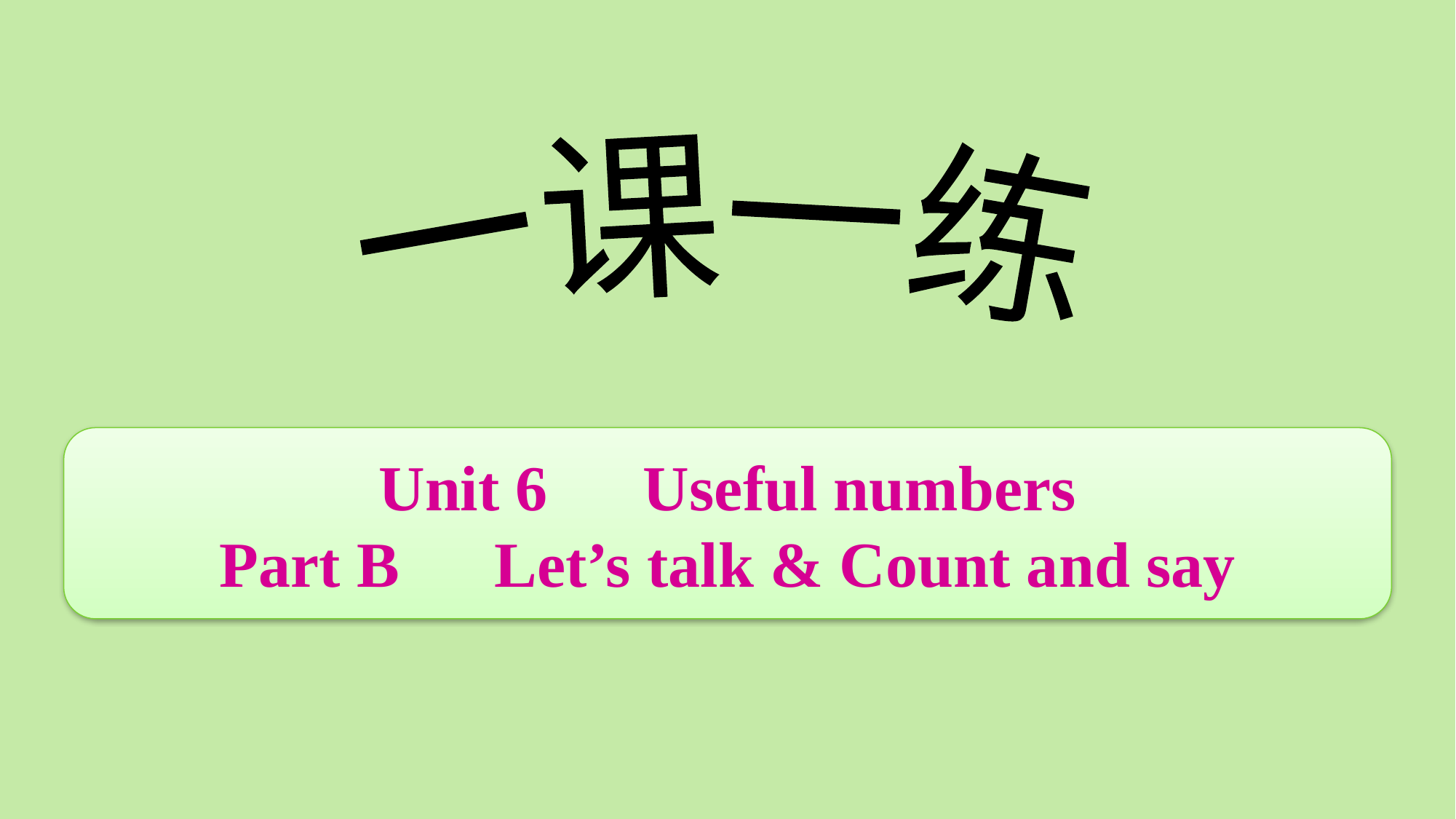

Unit 6　Useful numbers
Part B　Let’s talk & Count and say